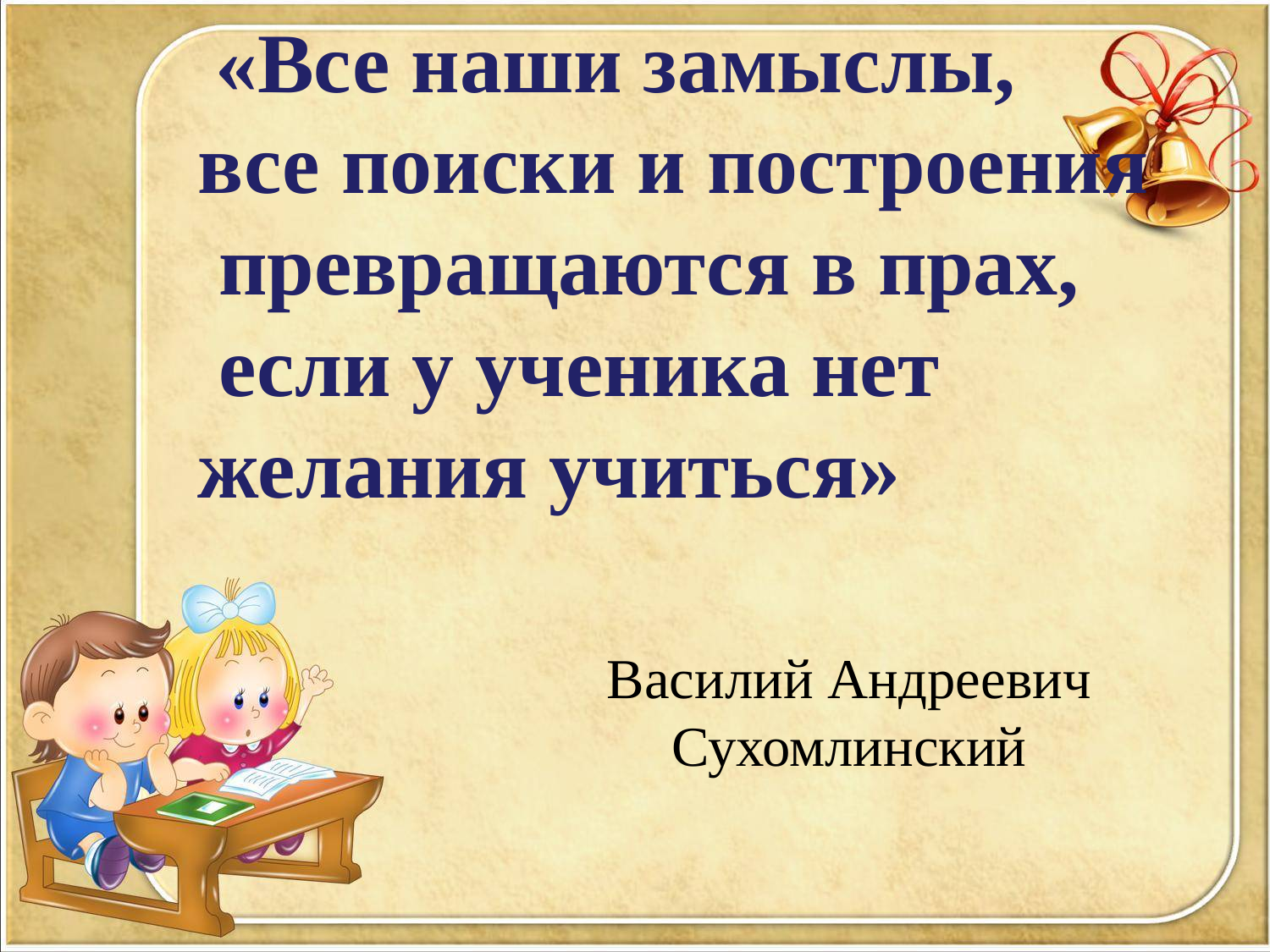

# «Все наши замыслы, все поиски и построения превращаются в прах, если у ученика нет желания учиться»
Василий Андреевич Сухомлинский